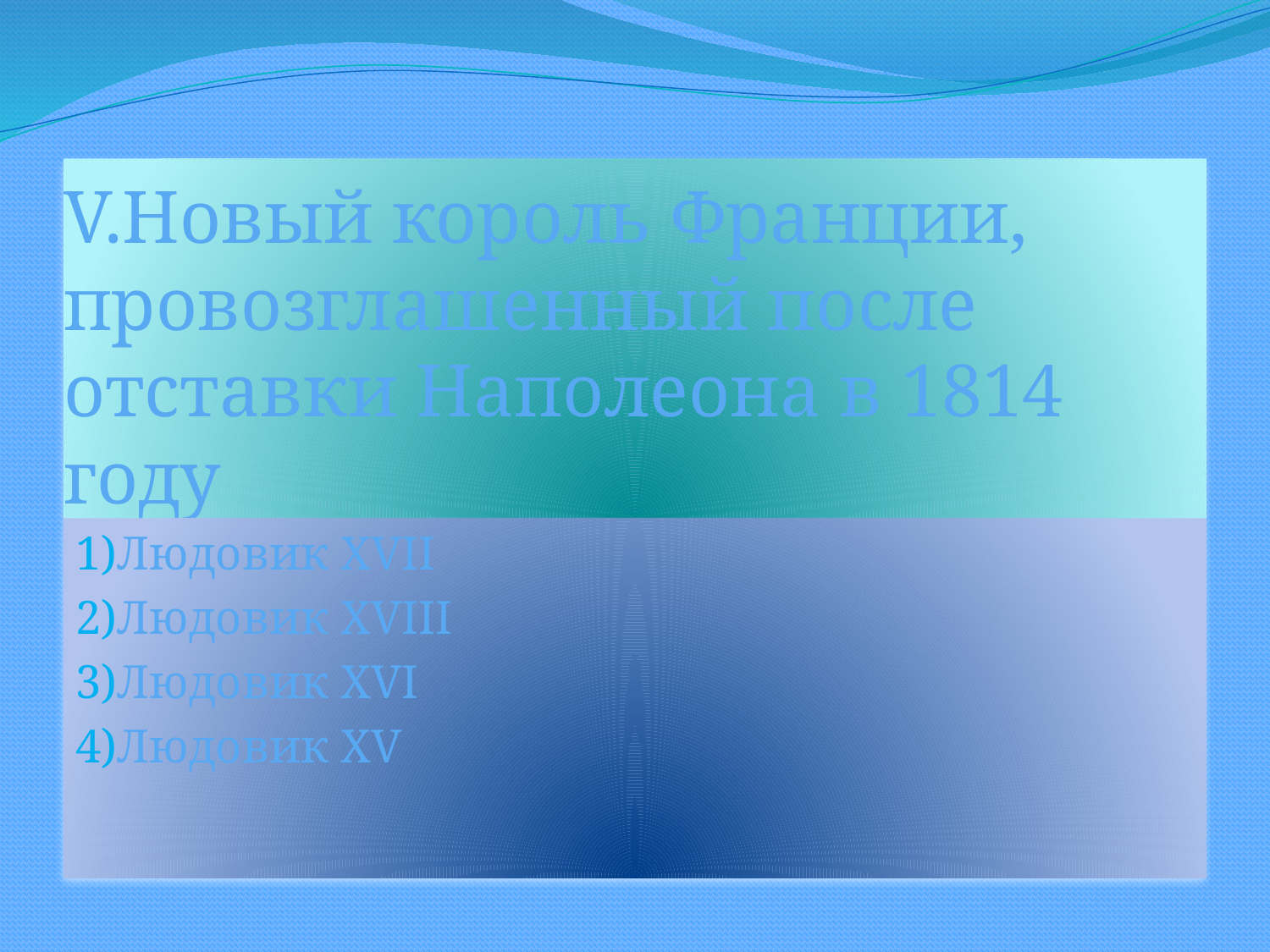

# V.Новый король Франции, провозглашенный после отставки Наполеона в 1814 году
1)Людовик XVII
2)Людовик XVIII
3)Людовик XVI
4)Людовик XV